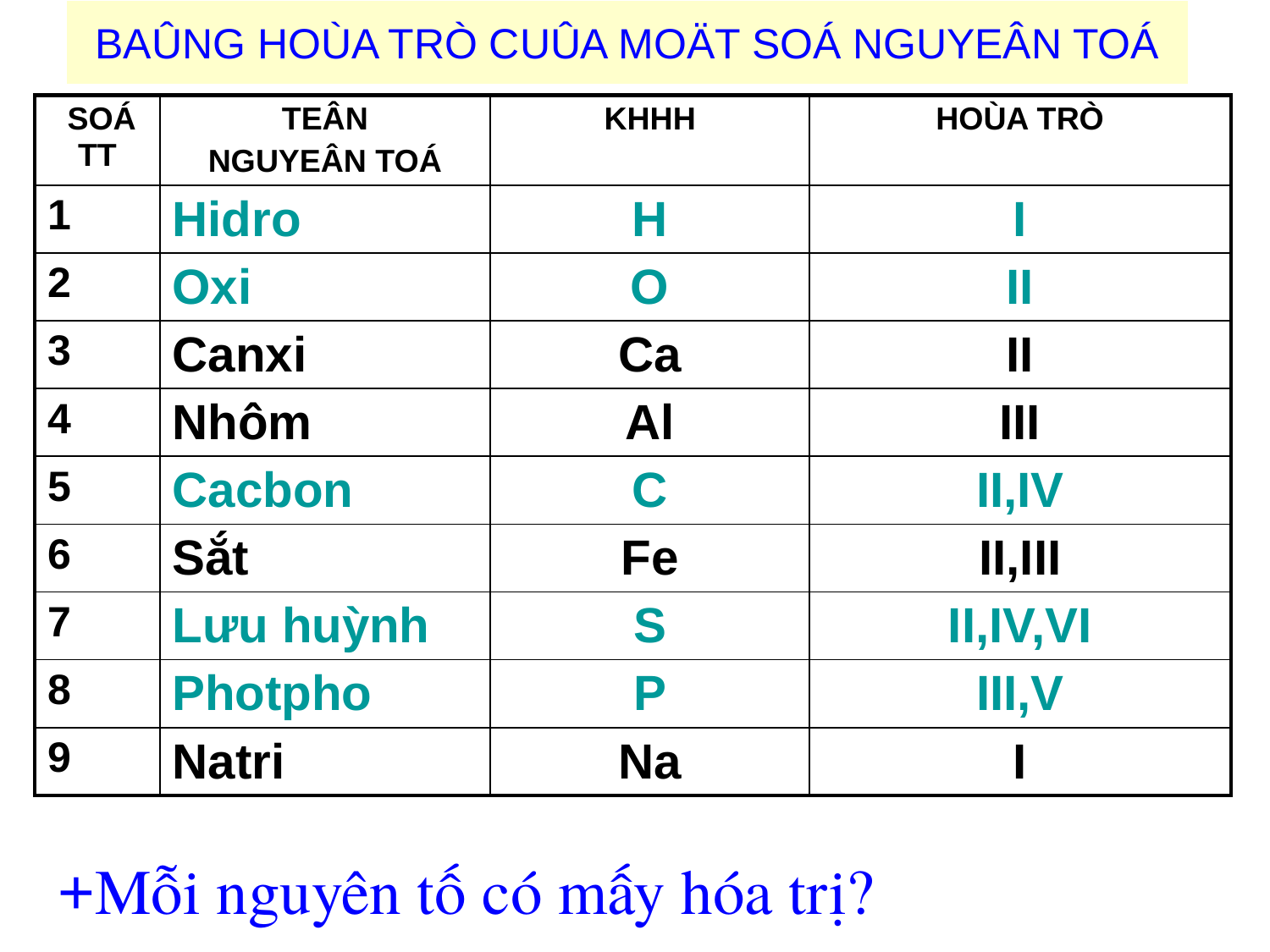

BAÛNG HOÙA TRÒ CUÛA MOÄT SOÁ NGUYEÂN TOÁ
| SOÁ TT | TEÂN NGUYEÂN TOÁ | KHHH | HOÙA TRÒ |
| --- | --- | --- | --- |
| 1 | Hidro | H | I |
| 2 | Oxi | O | II |
| 3 | Canxi | Ca | II |
| 4 | Nhôm | Al | III |
| 5 | Cacbon | C | II,IV |
| 6 | Sắt | Fe | II,III |
| 7 | Lưu huỳnh | S | II,IV,VI |
| 8 | Photpho | P | III,V |
| 9 | Natri | Na | I |

+Mỗi nguyên tố có mấy hóa trị?